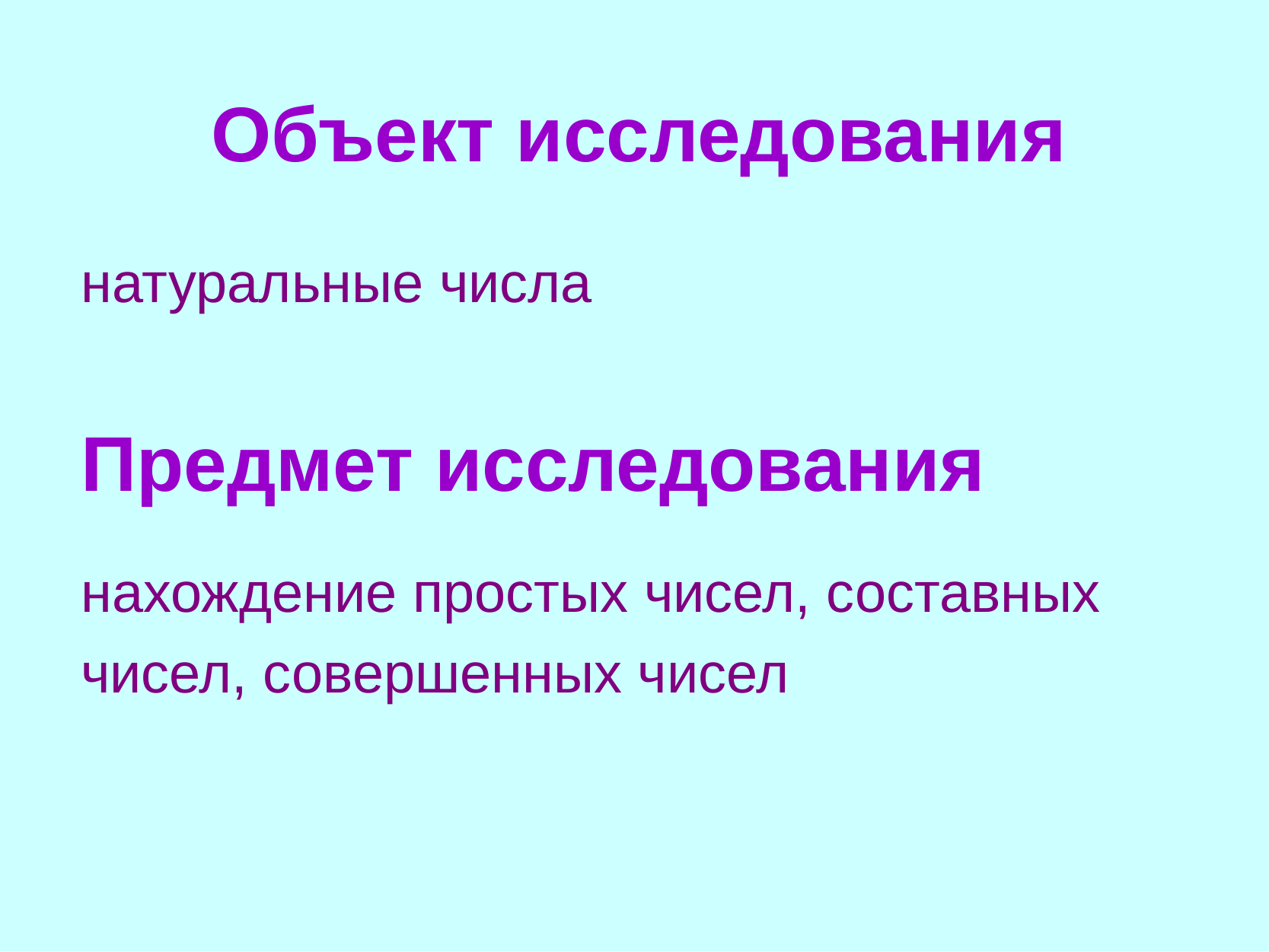

# Объект исследования
натуральные числа

Предмет исследования

нахождение простых чисел, составных чисел, совершенных чисел